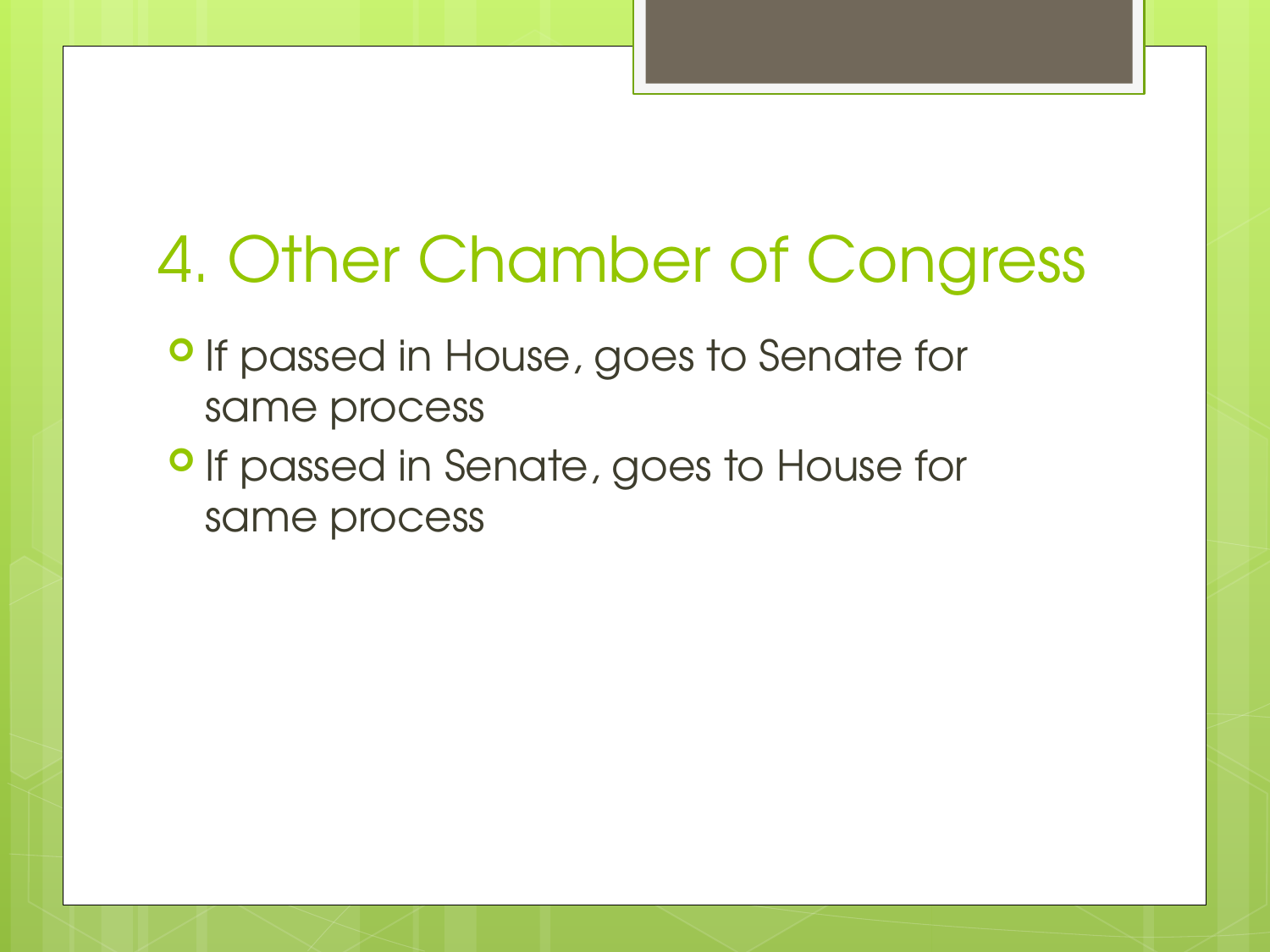

# 4. Other Chamber of Congress
If passed in House, goes to Senate for same process
If passed in Senate, goes to House for same process